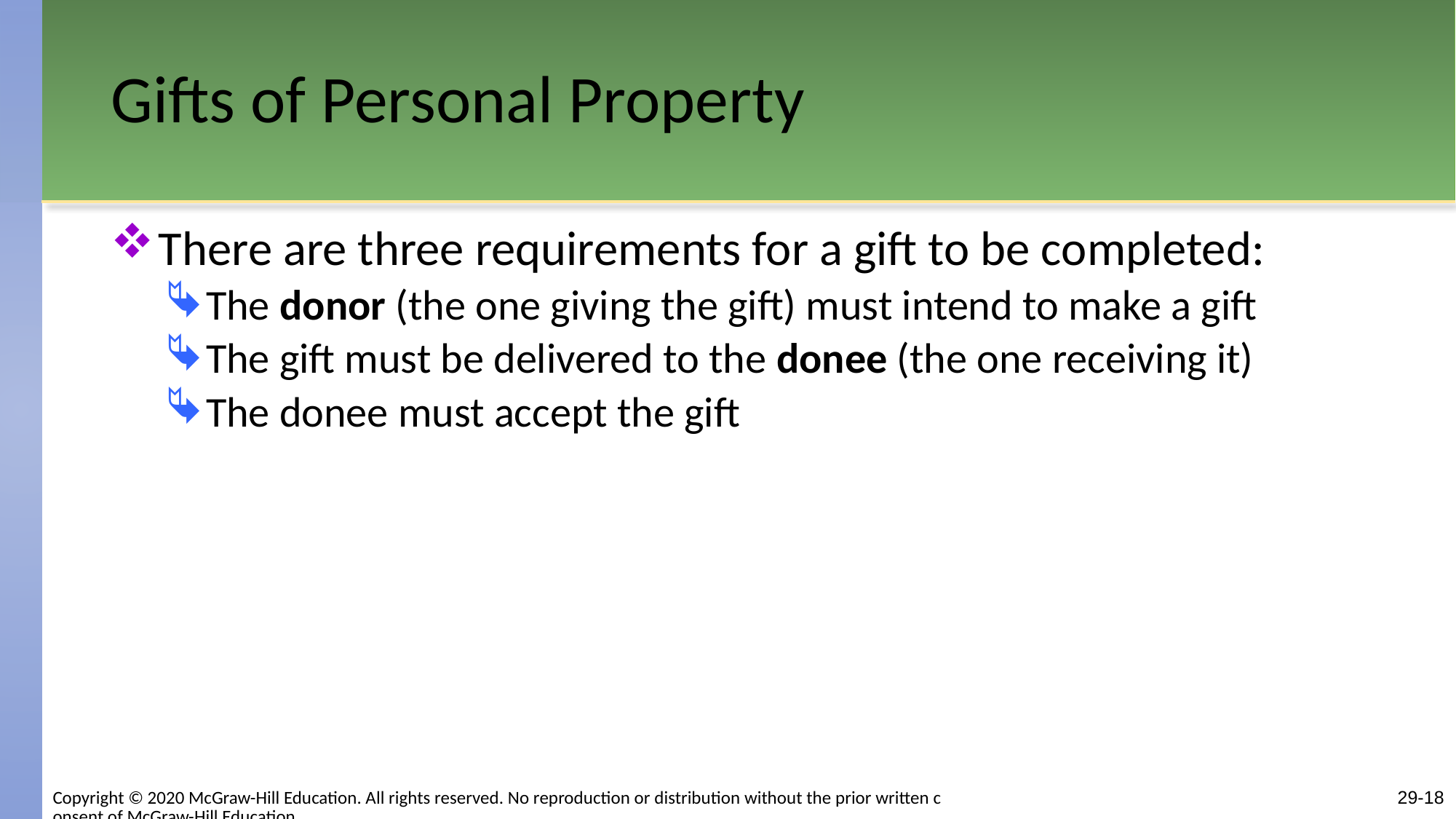

# Gifts of Personal Property
There are three requirements for a gift to be completed:
The donor (the one giving the gift) must intend to make a gift
The gift must be delivered to the donee (the one receiving it)
The donee must accept the gift

29-18
Copyright © 2020 McGraw-Hill Education. All rights reserved. No reproduction or distribution without the prior written consent of McGraw-Hill Education.